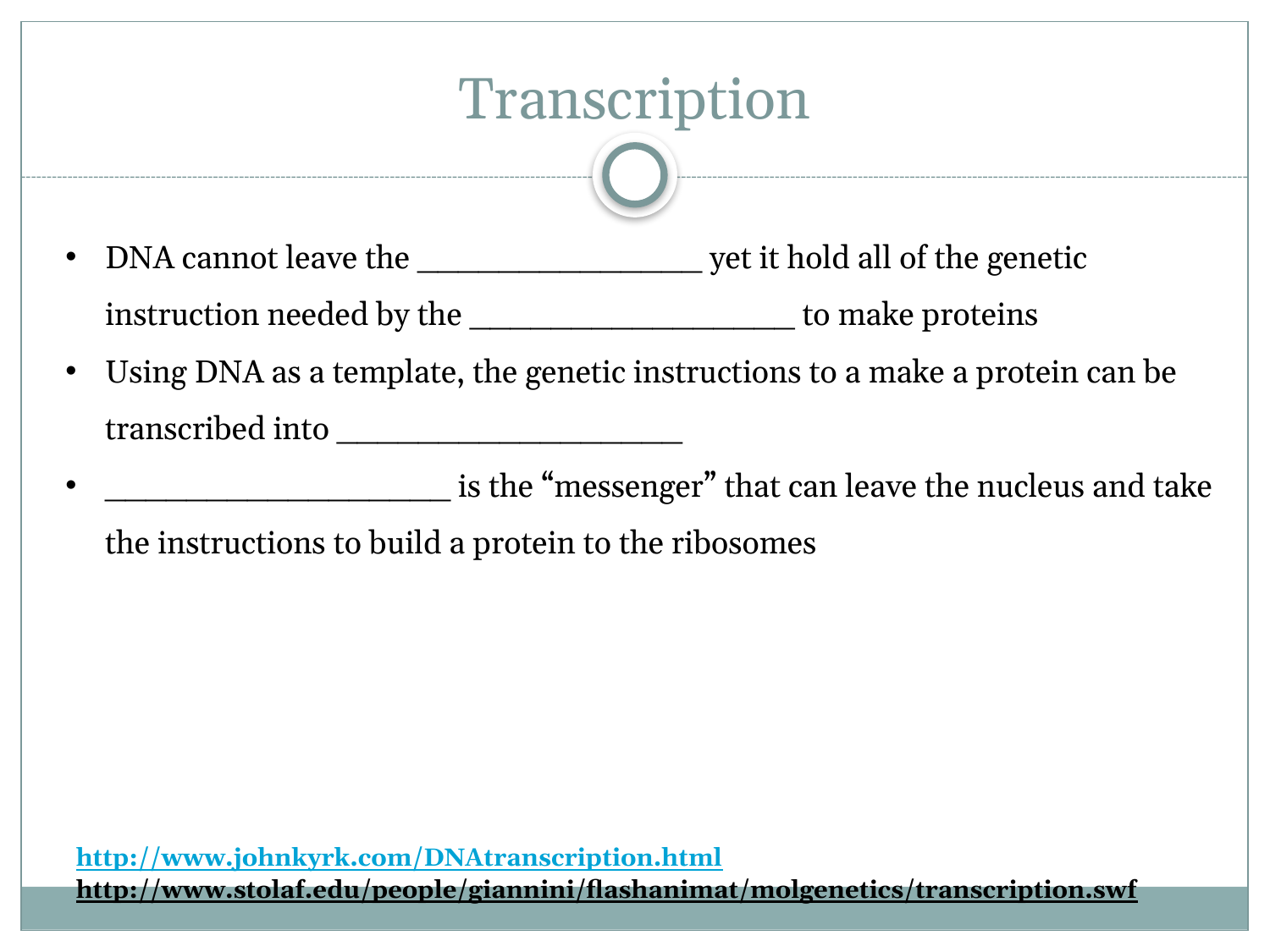

# Transcription
DNA cannot leave the ______________ yet it hold all of the genetic instruction needed by the ________________ to make proteins
Using DNA as a template, the genetic instructions to a make a protein can be transcribed into _________________
_________________ is the “messenger” that can leave the nucleus and take the instructions to build a protein to the ribosomes
http://www.johnkyrk.com/DNAtranscription.html
http://www.stolaf.edu/people/giannini/flashanimat/molgenetics/transcription.swf